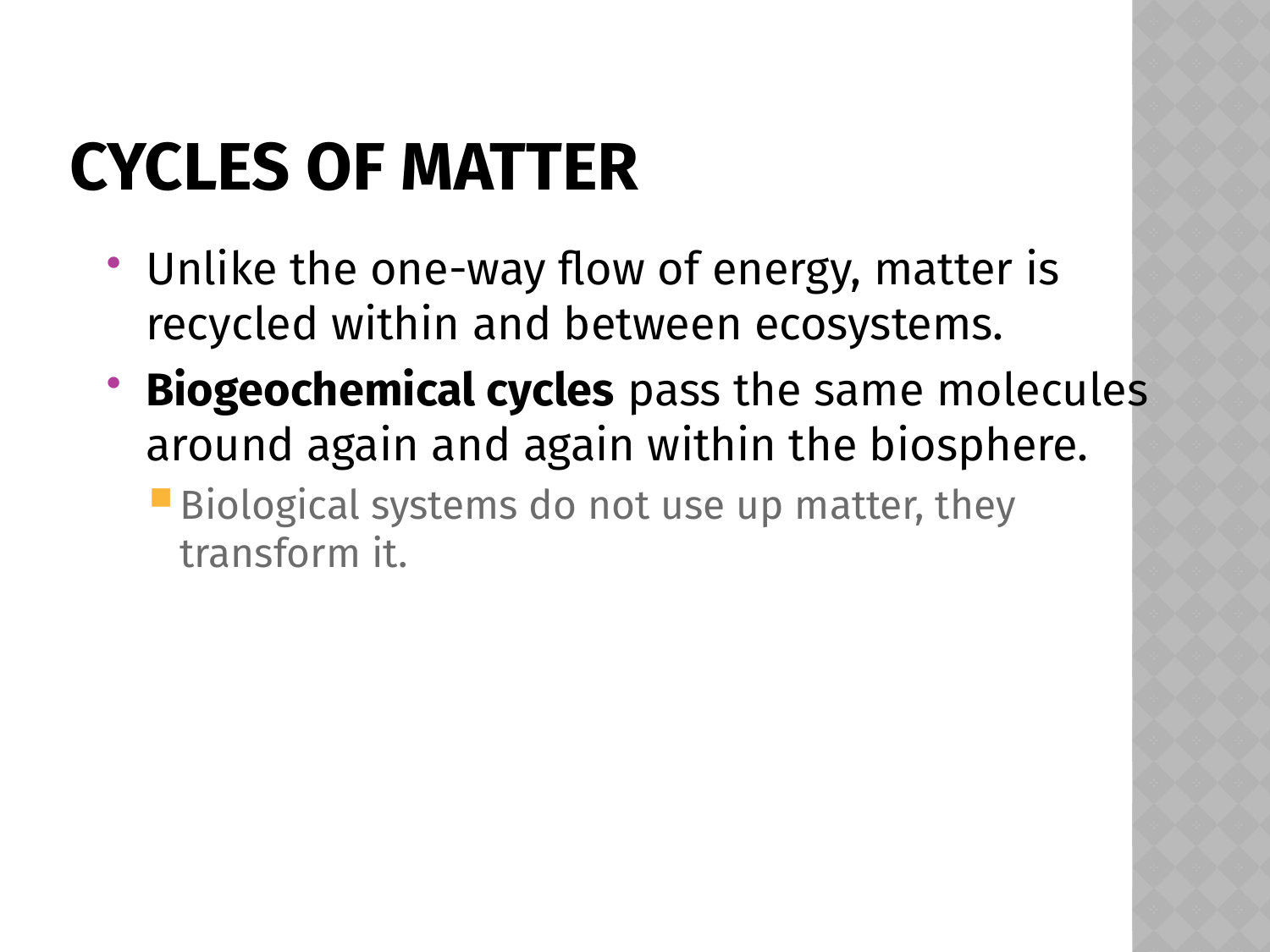

# Cycles of Matter
Unlike the one-way flow of energy, matter is recycled within and between ecosystems.
Biogeochemical cycles pass the same molecules around again and again within the biosphere.
Biological systems do not use up matter, they transform it.